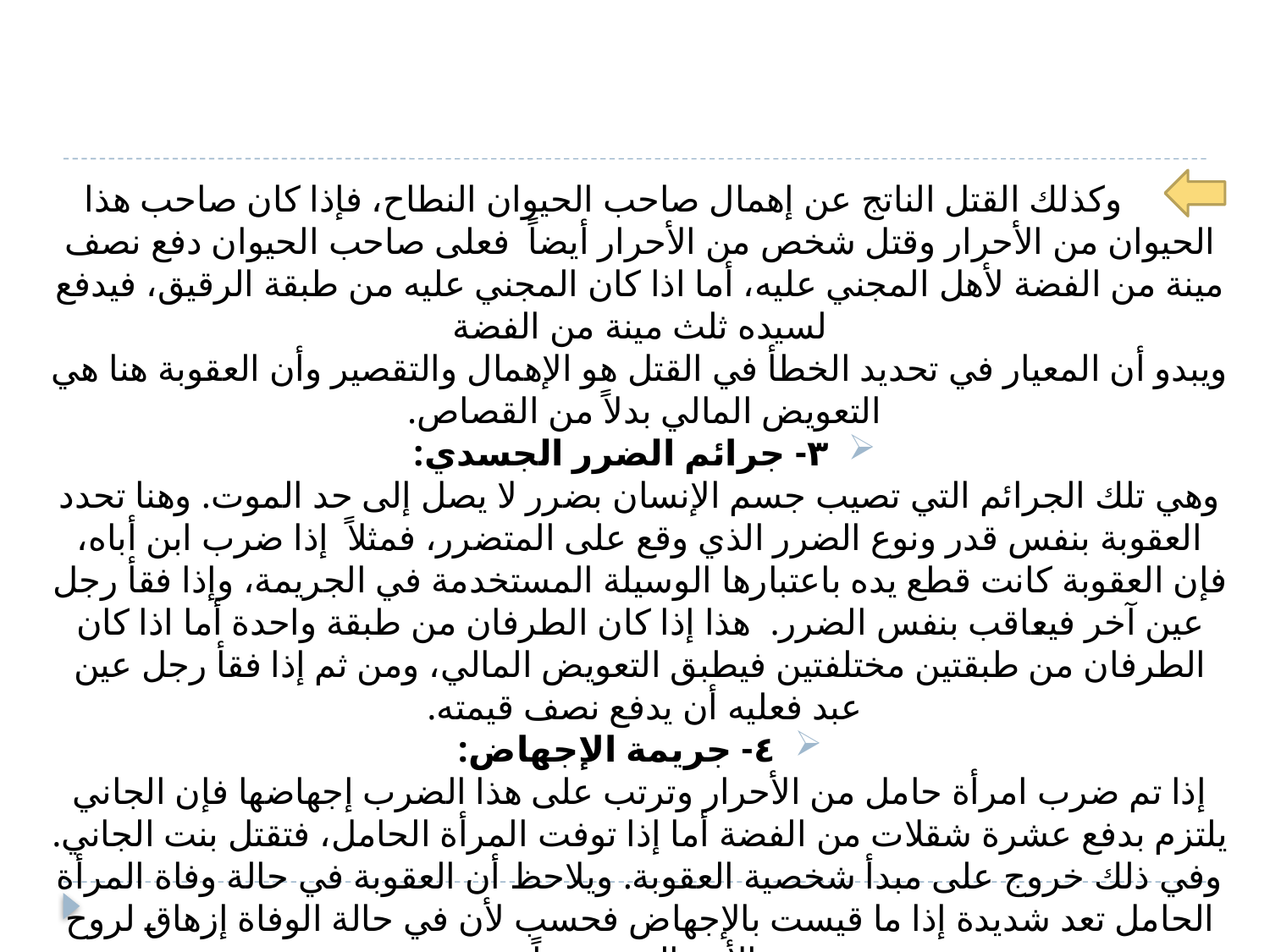

وكذلك القتل الناتج عن إهمال صاحب الحيوان النطاح، فإذا كان صاحب هذا الحيوان من الأحرار وقتل شخص من الأحرار أيضاً  فعلى صاحب الحيوان دفع نصف مينة من الفضة لأهل المجني عليه، أما اذا كان المجني عليه من طبقة الرقيق، فيدفع لسيده ثلث مينة من الفضة
ويبدو أن المعيار في تحديد الخطأ في القتل هو الإهمال والتقصير وأن العقوبة هنا هي التعويض المالي بدلاً من القصاص.
٣- جرائم الضرر الجسدي:
وهي تلك الجرائم التي تصيب جسم الإنسان بضرر لا يصل إلى حد الموت. وهنا تحدد العقوبة بنفس قدر ونوع الضرر الذي وقع على المتضرر، فمثلاً  إذا ضرب ابن أباه، فإن العقوبة كانت قطع يده باعتبارها الوسيلة المستخدمة في الجريمة، وإذا فقأ رجل عين آخر فيعاقب بنفس الضرر.  هذا إذا كان الطرفان من طبقة واحدة أما اذا كان الطرفان من طبقتين مختلفتين فيطبق التعويض المالي، ومن ثم إذا فقأ رجل عين عبد فعليه أن يدفع نصف قيمته.
٤- جريمة الإجهاض:
إذا تم ضرب امرأة حامل من الأحرار وترتب على هذا الضرب إجهاضها فإن الجاني يلتزم بدفع عشرة شقلات من الفضة أما إذا توفت المرأة الحامل، فتقتل بنت الجاني. وفي ذلك خروج على مبدأ شخصية العقوبة. ويلاحظ أن العقوبة في حالة وفاة المرأة الحامل تعد شديدة إذا ما قيست بالإجهاض فحسب لأن في حالة الوفاة إزهاق لروح الأم والجنين معاً.